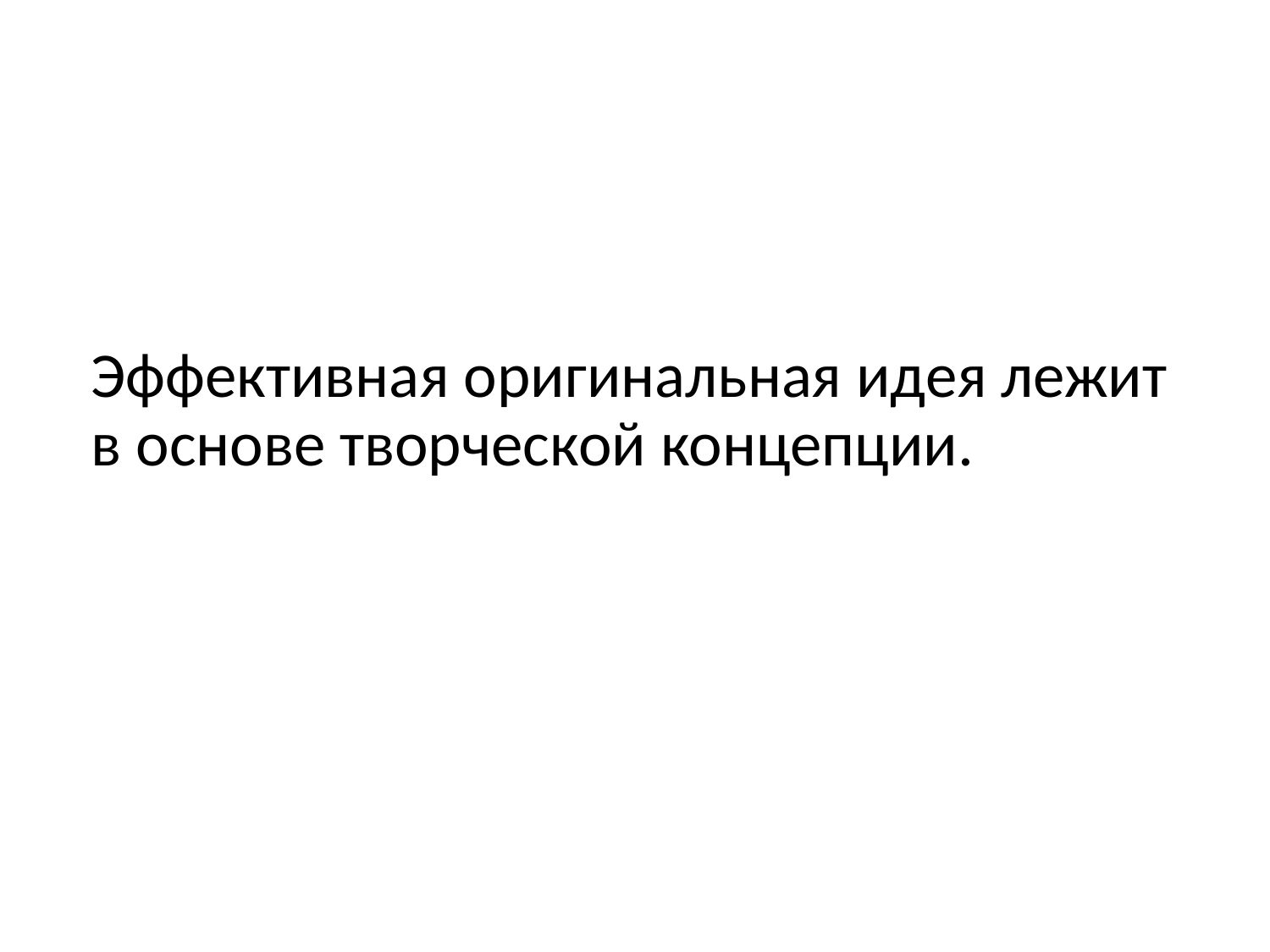

Эффективная оригинальная идея лежит в основе творческой концепции.